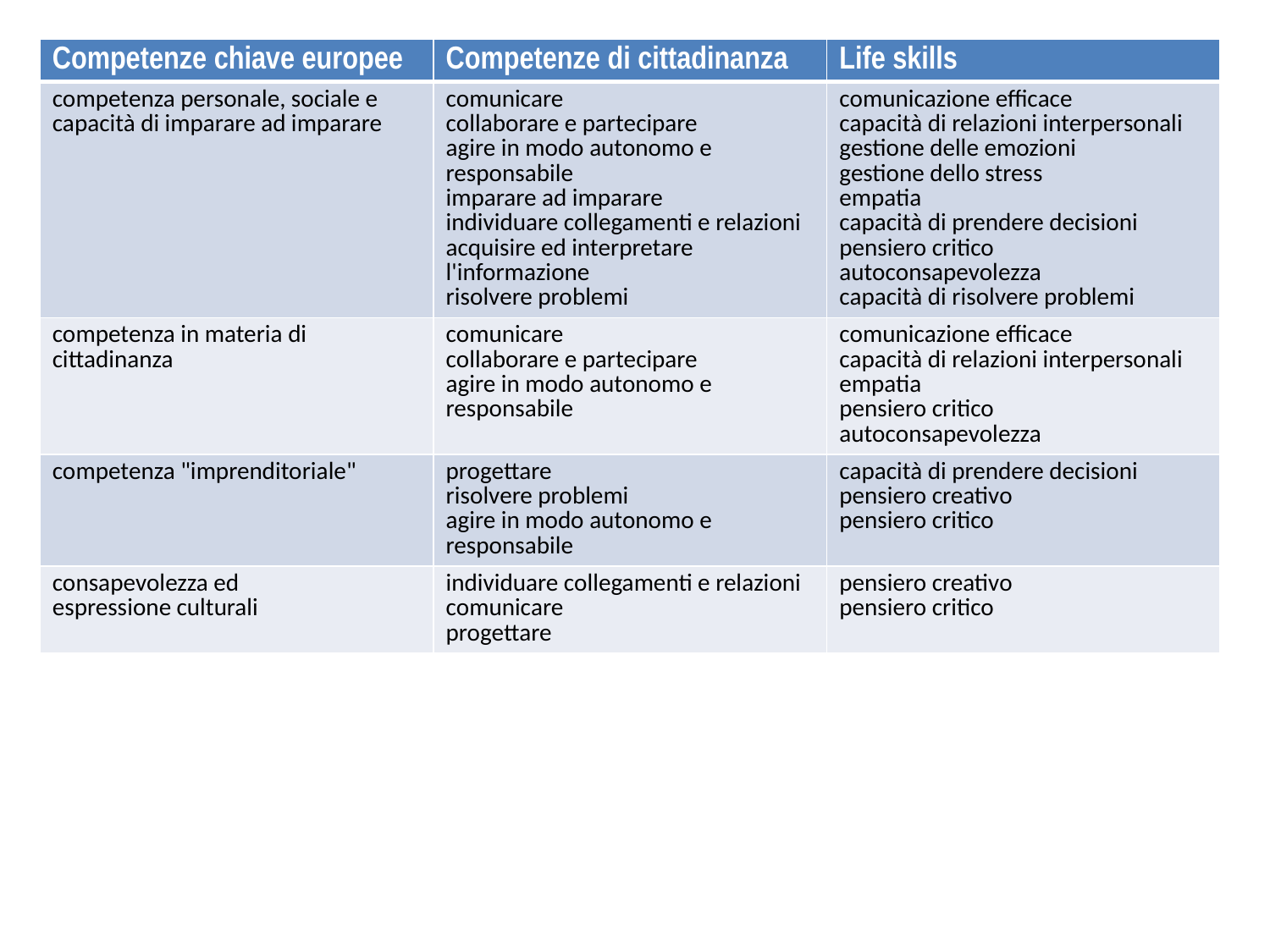

| Competenze chiave europee | Competenze di cittadinanza | Life skills |
| --- | --- | --- |
| competenza personale, sociale e capacità di imparare ad imparare | comunicare collaborare e partecipare agire in modo autonomo e responsabile imparare ad imparare individuare collegamenti e relazioni acquisire ed interpretare l'informazione risolvere problemi | comunicazione efficace capacità di relazioni interpersonali gestione delle emozioni gestione dello stress empatia capacità di prendere decisioni pensiero critico autoconsapevolezza capacità di risolvere problemi |
| competenza in materia di cittadinanza | comunicare collaborare e partecipare agire in modo autonomo e responsabile | comunicazione efficace capacità di relazioni interpersonali empatia pensiero critico autoconsapevolezza |
| competenza "imprenditoriale" | progettare risolvere problemi agire in modo autonomo e responsabile | capacità di prendere decisioni pensiero creativo pensiero critico |
| consapevolezza ed espressione culturali | individuare collegamenti e relazioni comunicare progettare | pensiero creativo pensiero critico |